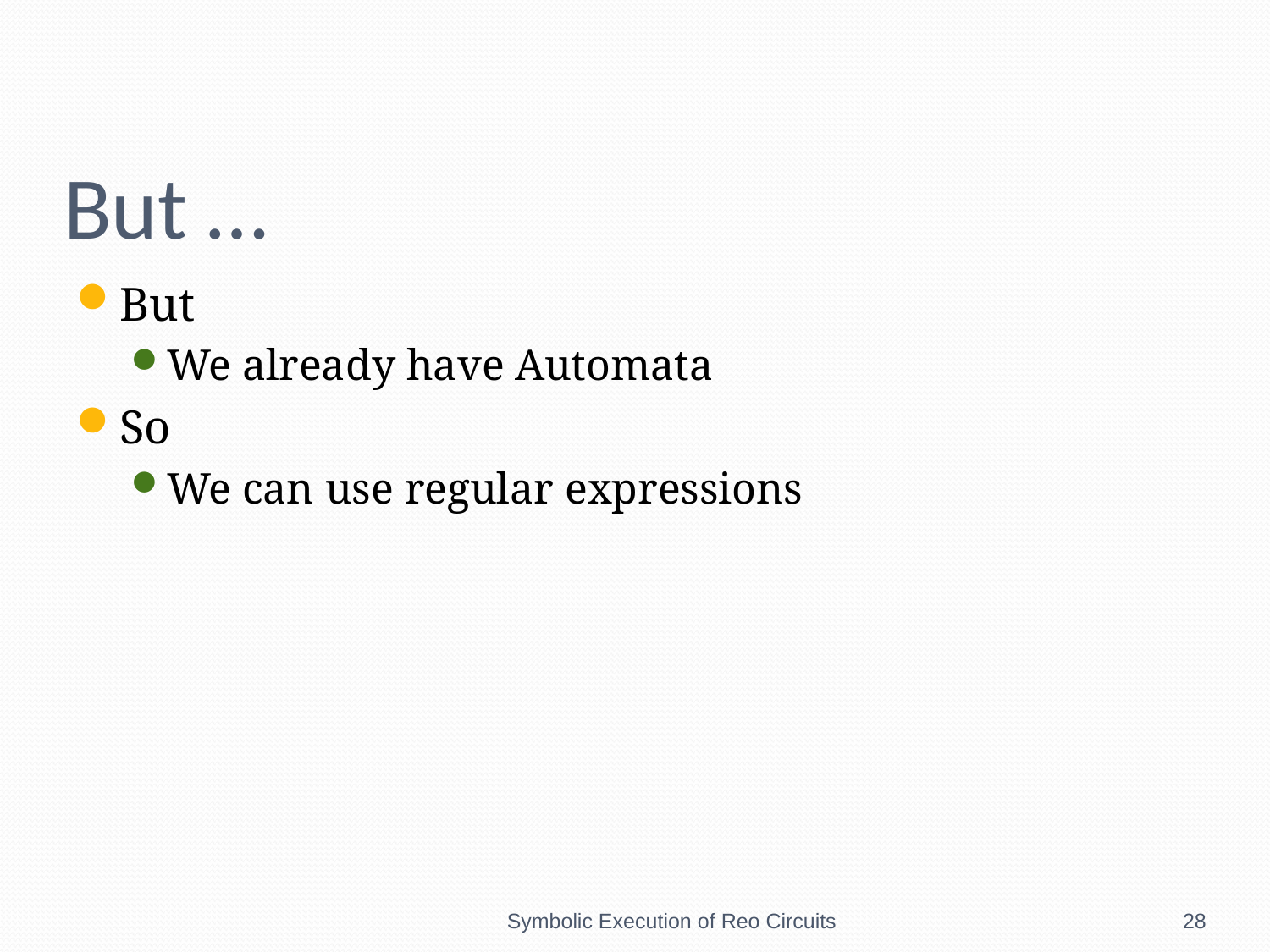

# But …
But
We already have Automata
So
We can use regular expressions
Symbolic Execution of Reo Circuits
28